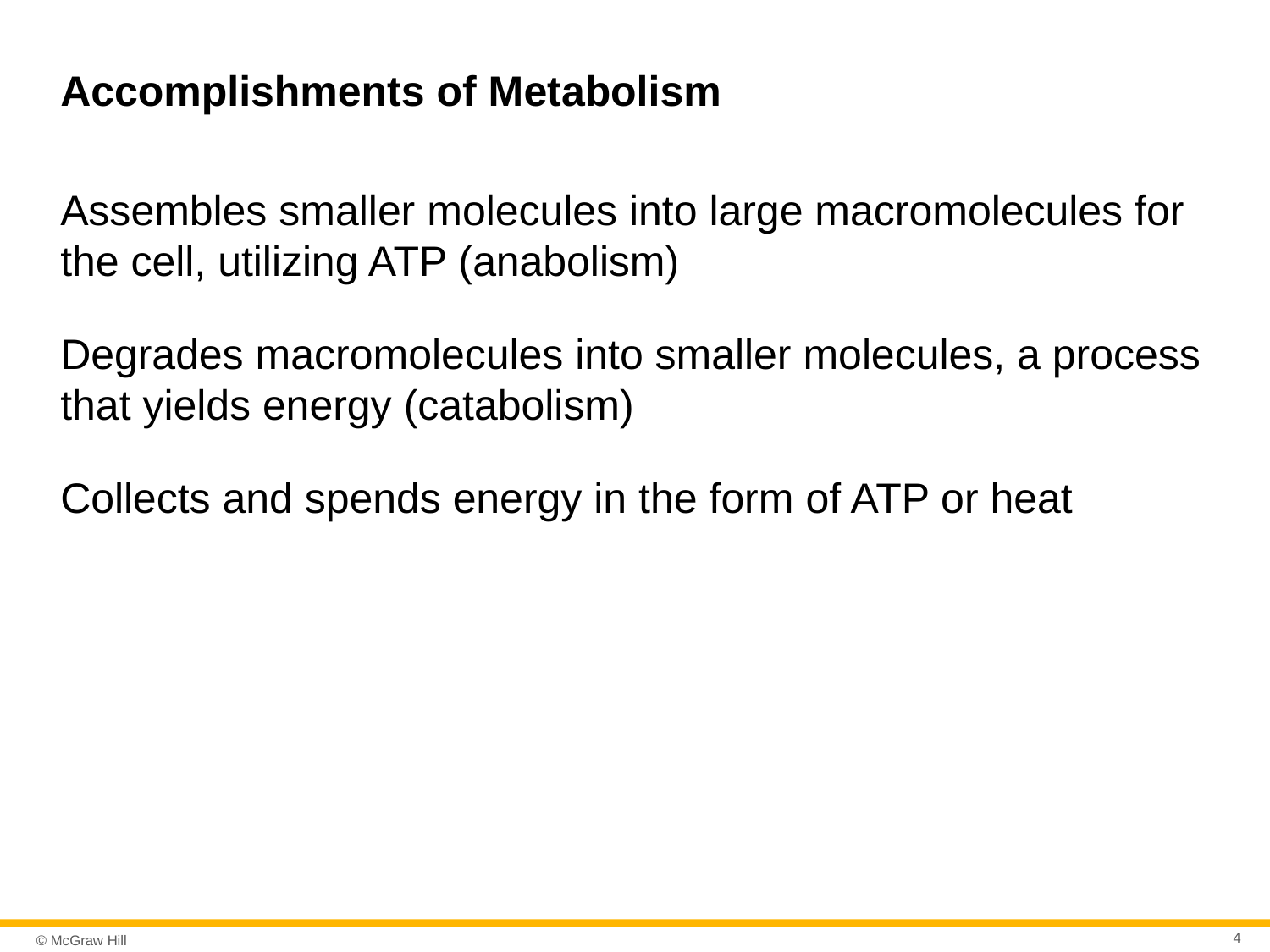

# Accomplishments of Metabolism
Assembles smaller molecules into large macromolecules for the cell, utilizing ATP (anabolism)
Degrades macromolecules into smaller molecules, a process that yields energy (catabolism)
Collects and spends energy in the form of ATP or heat